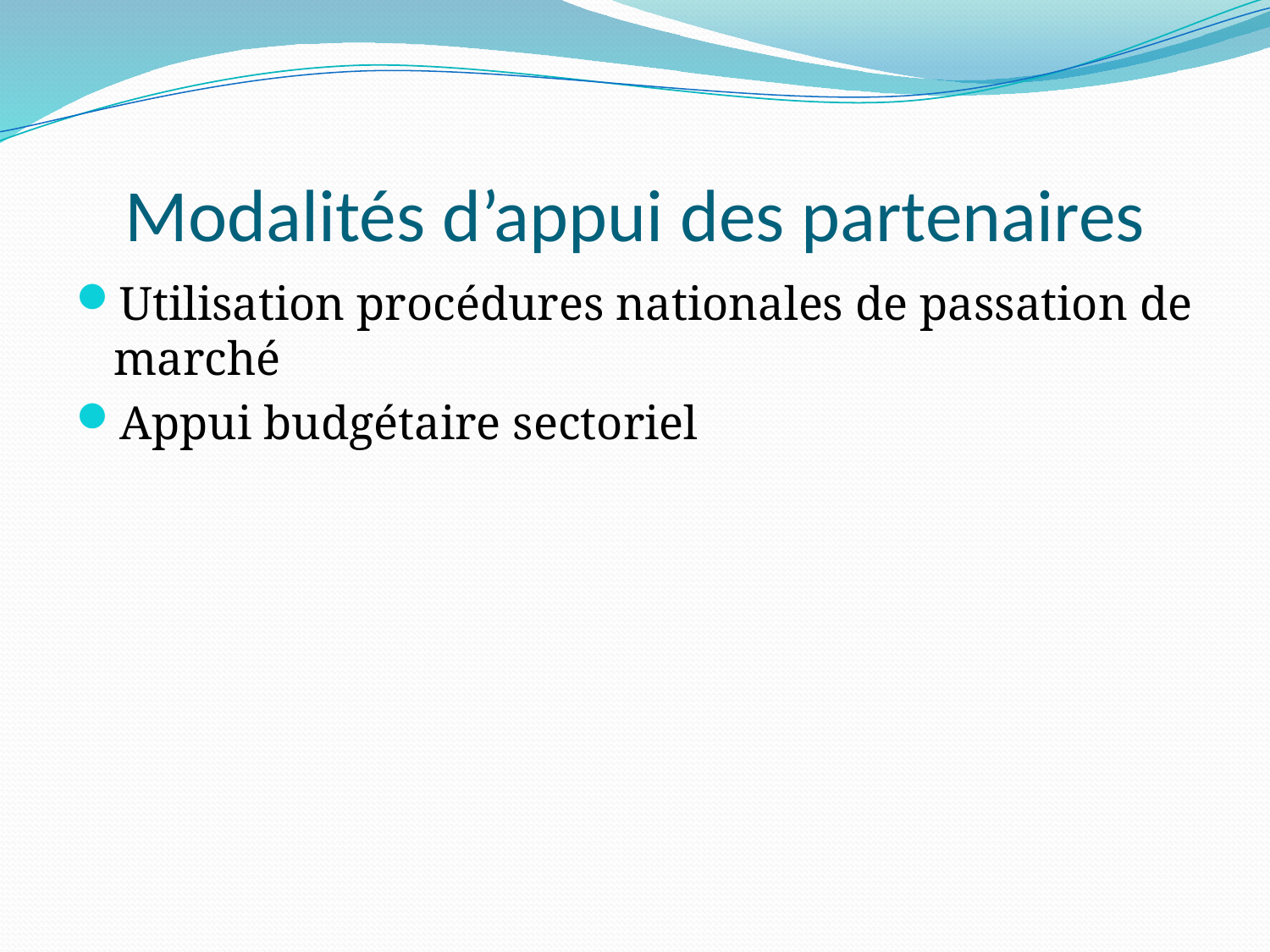

# Modalités d’appui des partenaires
Utilisation procédures nationales de passation de marché
Appui budgétaire sectoriel